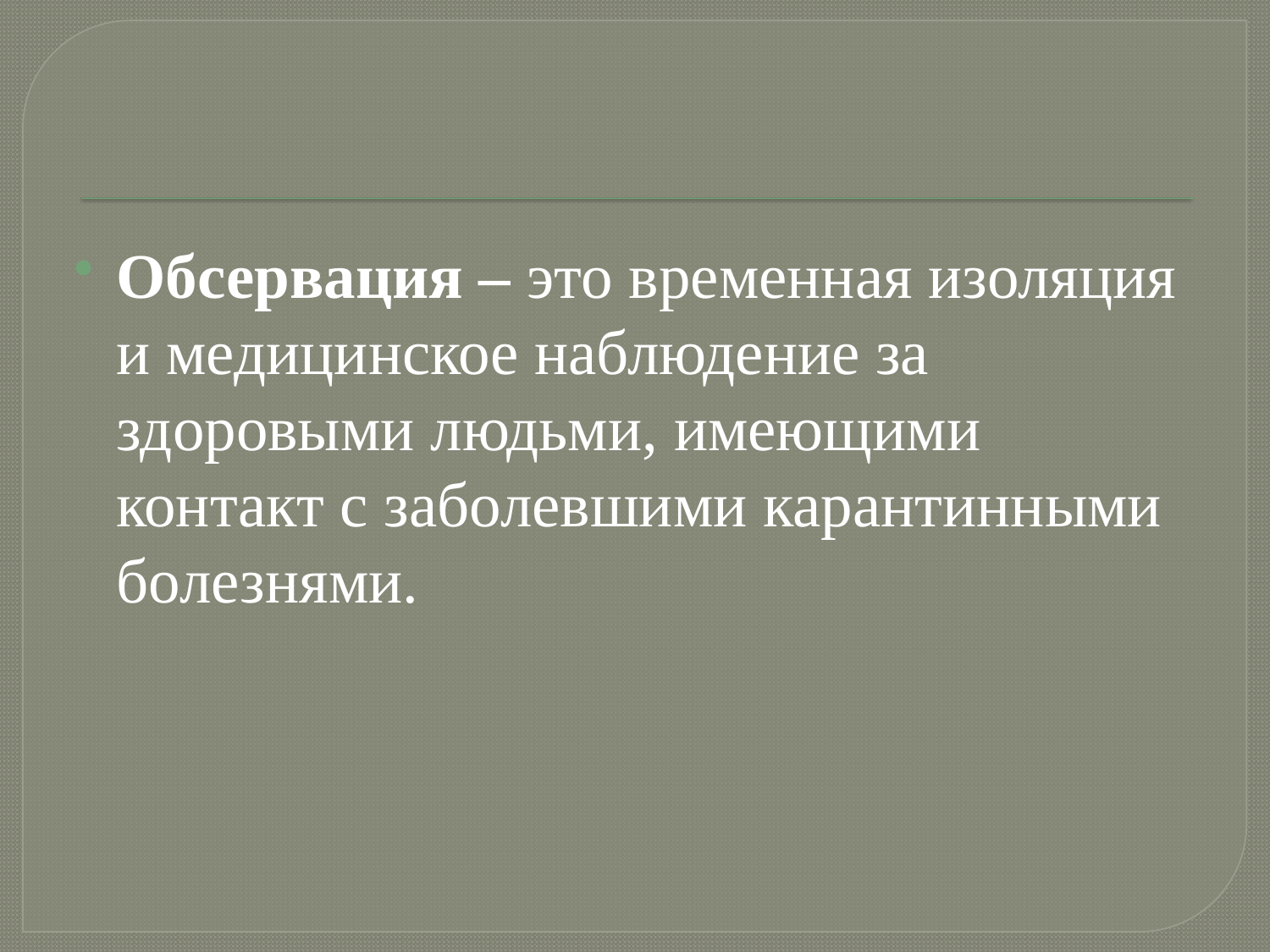

#
Обсервация – это временная изоляция и медицинское наблюдение за здоровыми людьми, имеющими контакт с заболевшими карантинными болезнями.